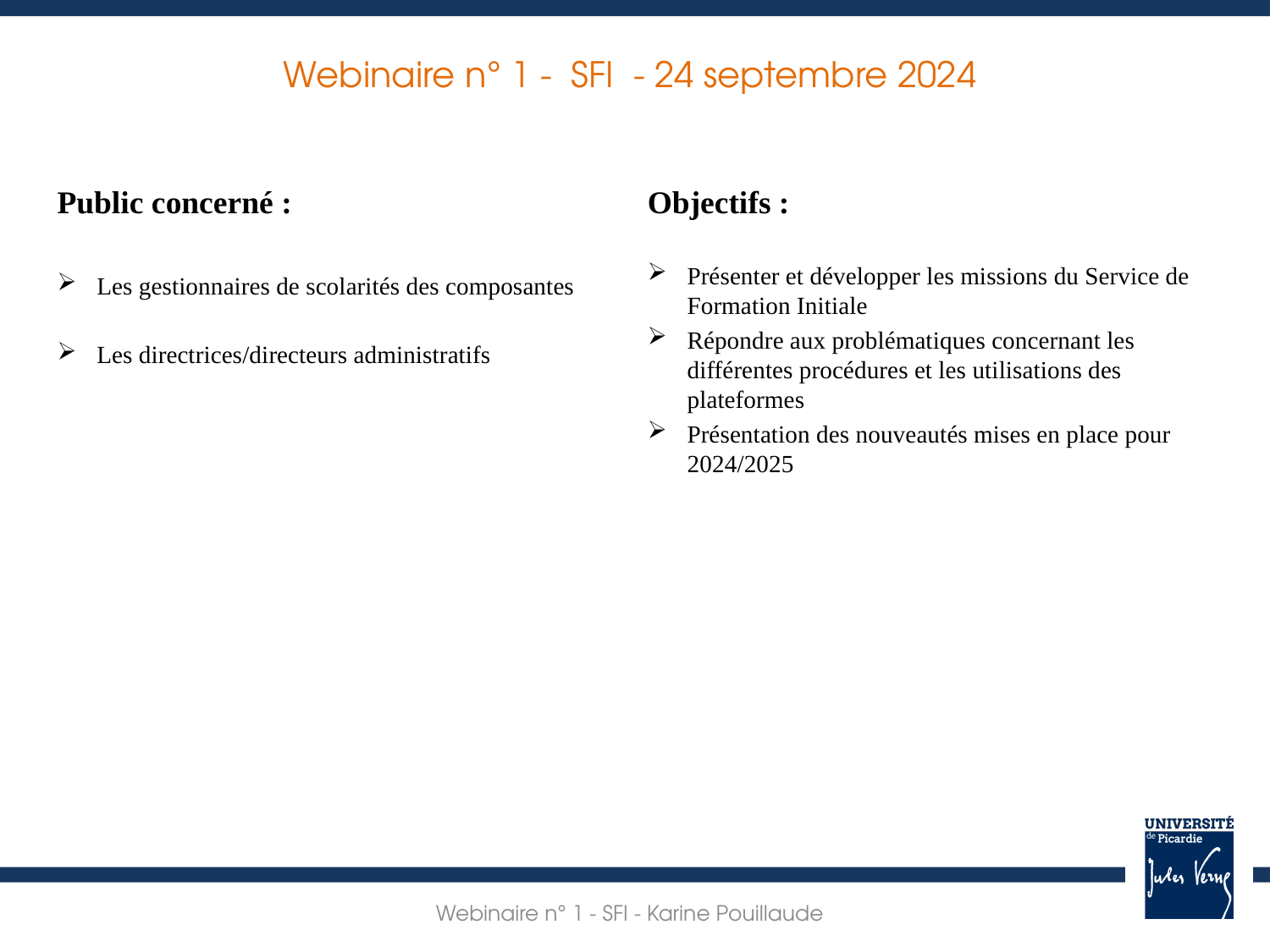

# Webinaire n° 1 -  SFI  - 24 septembre 2024
Public concerné :

Les gestionnaires de scolarités des composantes

Les directrices/directeurs administratifs
Objectifs :

Présenter et développer les missions du Service de Formation Initiale
Répondre aux problématiques concernant les différentes procédures et les utilisations des plateformes
Présentation des nouveautés mises en place pour 2024/2025
Webinaire n° 1 - SFI - Karine Pouillaude